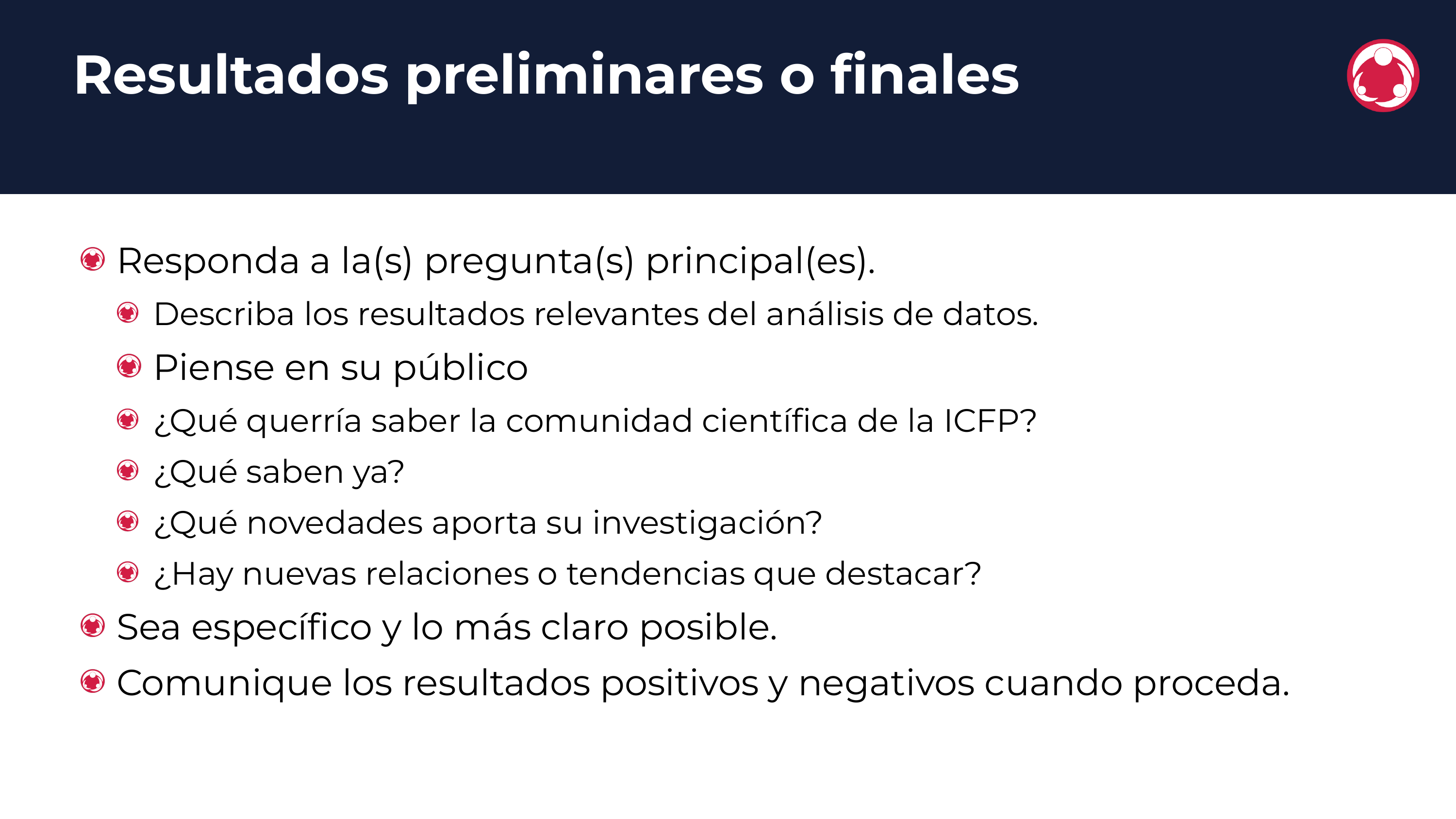

Resultados preliminares o finales

Responda a la(s) pregunta(s) principal(es).
Describa los resultados relevantes del análisis de datos.
Piense en su público
¿Qué querría saber la comunidad científica de la ICFP?
¿Qué saben ya?
¿Qué novedades aporta su investigación?
¿Hay nuevas relaciones o tendencias que destacar?
Sea específico y lo más claro posible.
Comunique los resultados positivos y negativos cuando proceda.